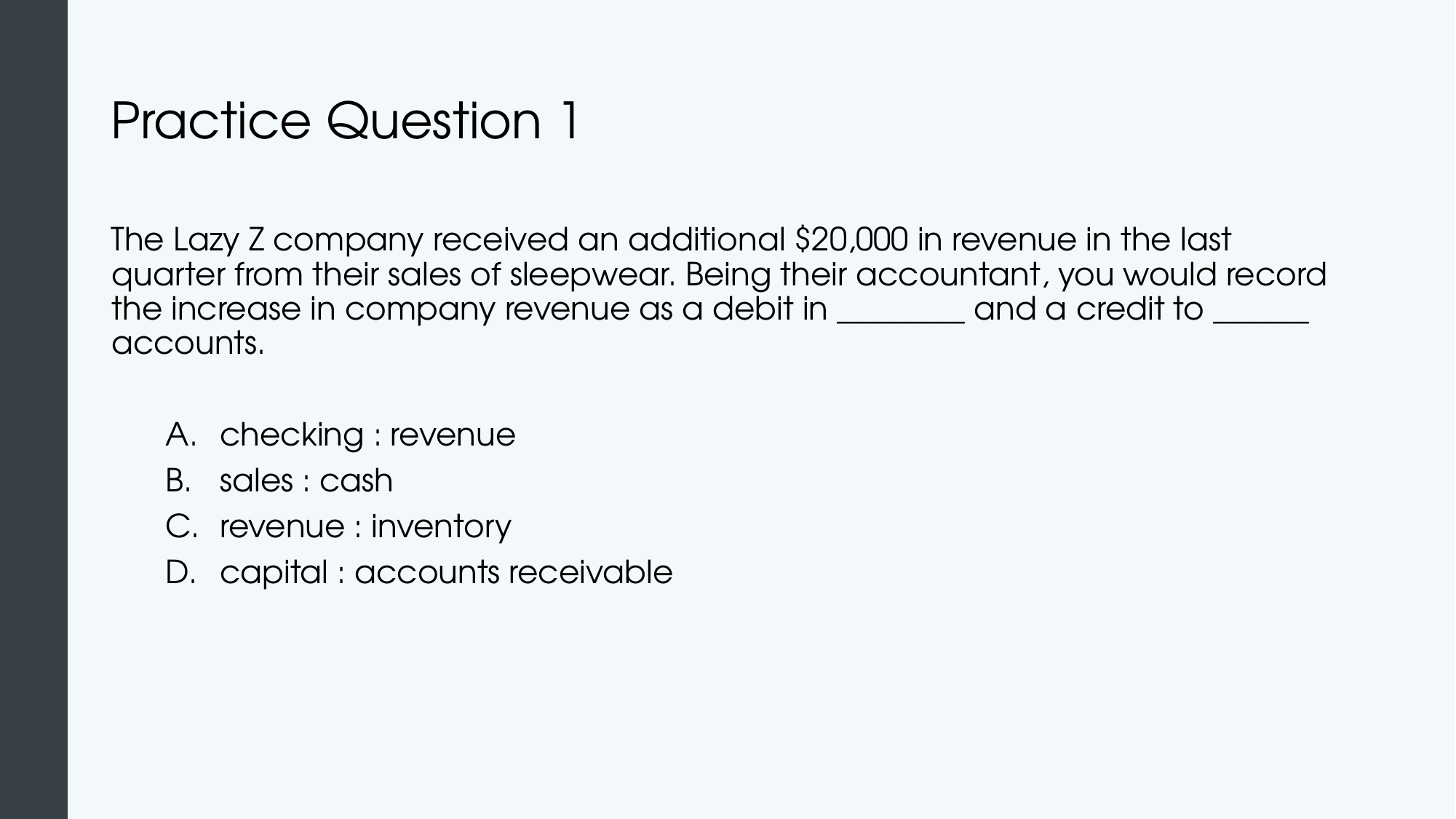

# Practice Question 1
The Lazy Z company received an additional $20,000 in revenue in the last quarter from their sales of sleepwear. Being their accountant, you would record the increase in company revenue as a debit in ________ and a credit to ______ accounts.

checking : revenue
sales : cash
revenue : inventory
capital : accounts receivable